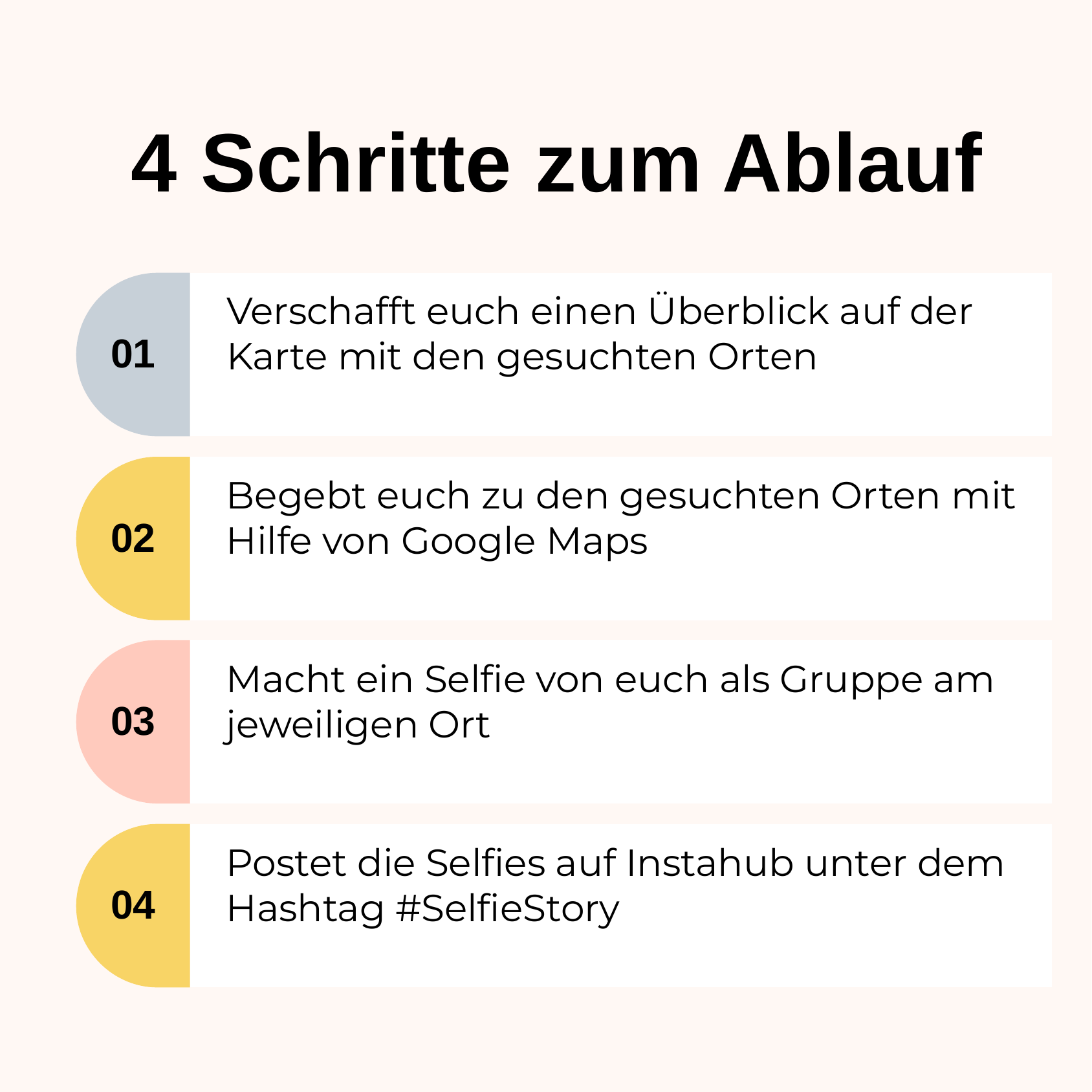

4 Schritte zum Ablauf

Verschafft euch einen Überblick auf der Karte mit den gesuchten Orten

01

Begebt euch zu den gesuchten Orten mit Hilfe von Google Maps

02

Macht ein Selfie von euch als Gruppe am jeweiligen Ort

03

Postet die Selfies auf Instahub unter dem Hashtag #SelfieStory

04